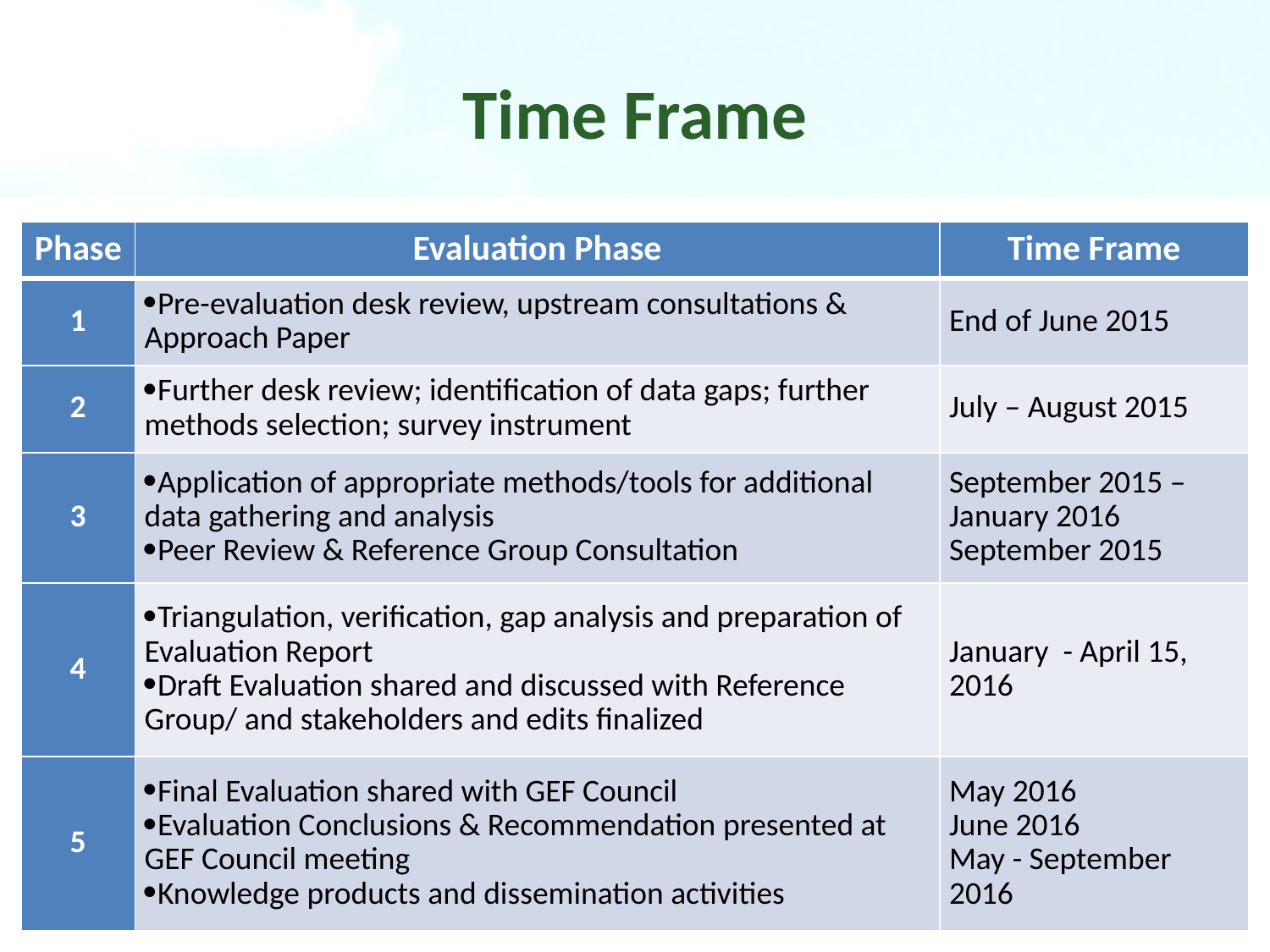

# Time Frame

| Phase | Evaluation Phase | Time Frame |
| --- | --- | --- |
| 1 | Pre-evaluation desk review, upstream consultations & Approach Paper | End of June 2015 |
| 2 | Further desk review; identification of data gaps; further methods selection; survey instrument | July – August 2015 |
| 3 | Application of appropriate methods/tools for additional data gathering and analysis Peer Review & Reference Group Consultation | September 2015 – January 2016 September 2015 |
| 4 | Triangulation, verification, gap analysis and preparation of Evaluation Report Draft Evaluation shared and discussed with Reference Group/ and stakeholders and edits finalized | January - April 15, 2016 |
| 5 | Final Evaluation shared with GEF Council Evaluation Conclusions & Recommendation presented at GEF Council meeting Knowledge products and dissemination activities | May 2016 June 2016 May - September 2016 |